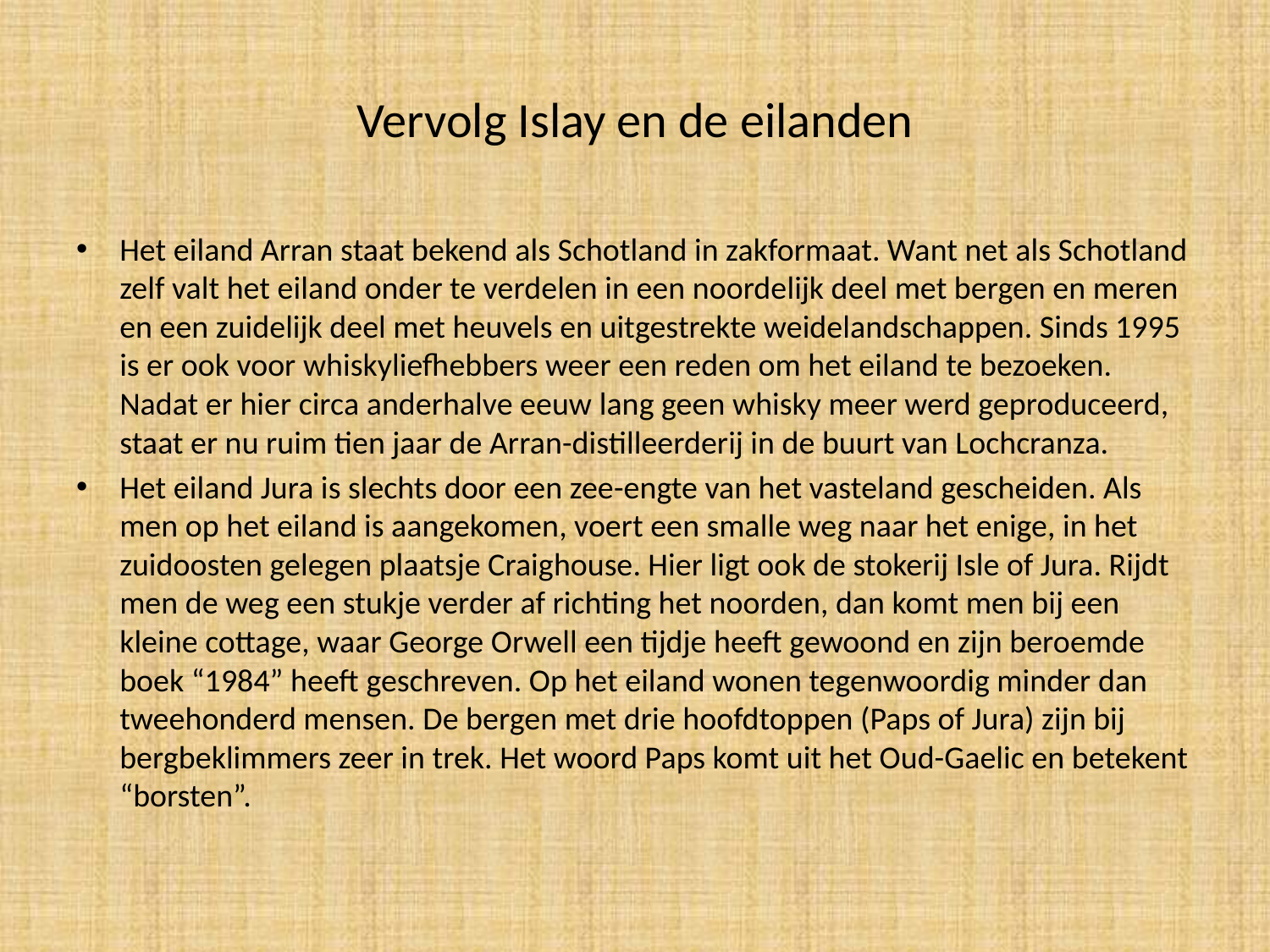

# Vervolg Islay en de eilanden
Het eiland Arran staat bekend als Schotland in zakformaat. Want net als Schotland zelf valt het eiland onder te verdelen in een noordelijk deel met bergen en meren en een zuidelijk deel met heuvels en uitgestrekte weidelandschappen. Sinds 1995 is er ook voor whiskyliefhebbers weer een reden om het eiland te bezoeken. Nadat er hier circa anderhalve eeuw lang geen whisky meer werd geproduceerd, staat er nu ruim tien jaar de Arran-distilleerderij in de buurt van Lochcranza.
Het eiland Jura is slechts door een zee-engte van het vasteland gescheiden. Als men op het eiland is aangekomen, voert een smalle weg naar het enige, in het zuidoosten gelegen plaatsje Craighouse. Hier ligt ook de stokerij Isle of Jura. Rijdt men de weg een stukje verder af richting het noorden, dan komt men bij een kleine cottage, waar George Orwell een tijdje heeft gewoond en zijn beroemde boek “1984” heeft geschreven. Op het eiland wonen tegenwoordig minder dan tweehonderd mensen. De bergen met drie hoofdtoppen (Paps of Jura) zijn bij bergbeklimmers zeer in trek. Het woord Paps komt uit het Oud-Gaelic en betekent “borsten”.